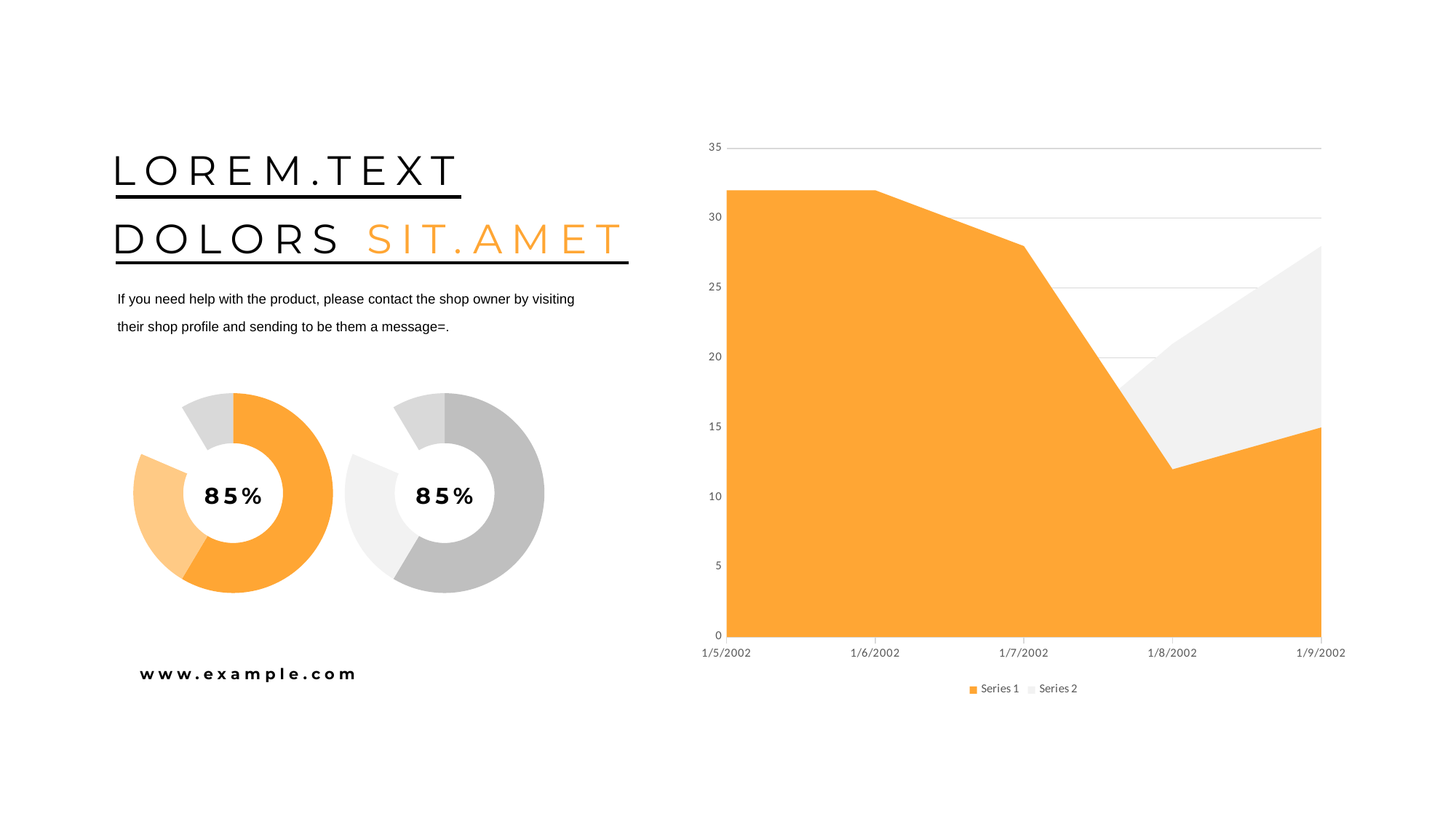

LOREM.TEXT
DOLORS SIT.AMET

### Chart

| Category | Series 1 | Series 2 |
|---|---|---|
| 37261 | 32.0 | 12.0 |
| 37262 | 32.0 | 12.0 |
| 37263 | 28.0 | 12.0 |
| 37264 | 12.0 | 21.0 |
| 37265 | 15.0 | 28.0 |
If you need help with the product, please contact the shop owner by visiting their shop profile and sending to be them a message=.

### Chart

| Category | Sales |
|---|---|
| 1st Qtr | 8.2 |
| 2nd Qtr | 3.2 |
| 3rd Qtr | 1.4 |
| 4th Qtr | 1.2 |
85%

### Chart

| Category | Sales |
|---|---|
| 1st Qtr | 8.2 |
| 2nd Qtr | 3.2 |
| 3rd Qtr | 1.4 |
| 4th Qtr | 1.2 |
85%
www.example.com